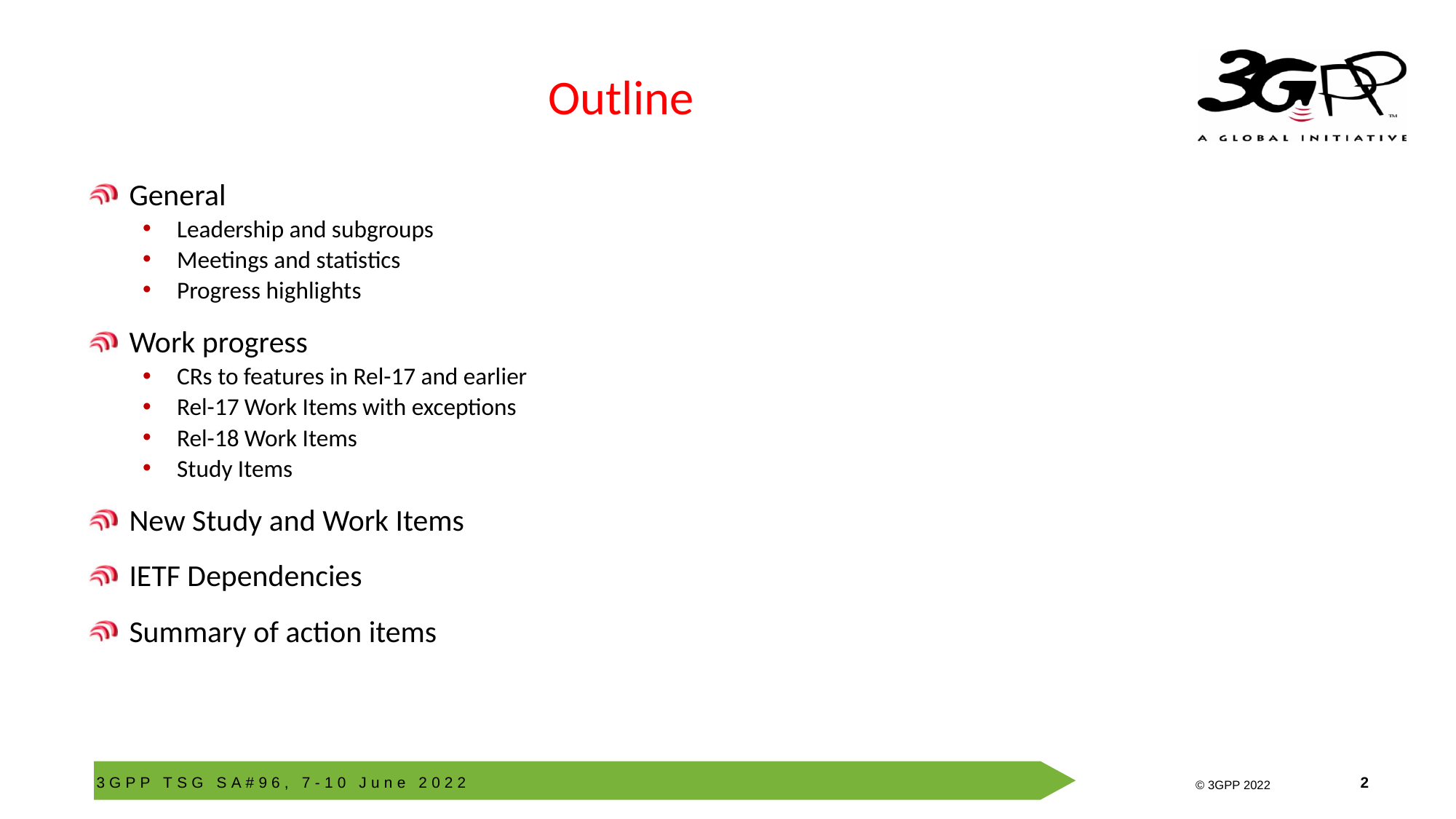

# Outline
General
Leadership and subgroups
Meetings and statistics
Progress highlights
Work progress
CRs to features in Rel-17 and earlier
Rel-17 Work Items with exceptions
Rel-18 Work Items
Study Items
New Study and Work Items
IETF Dependencies
Summary of action items